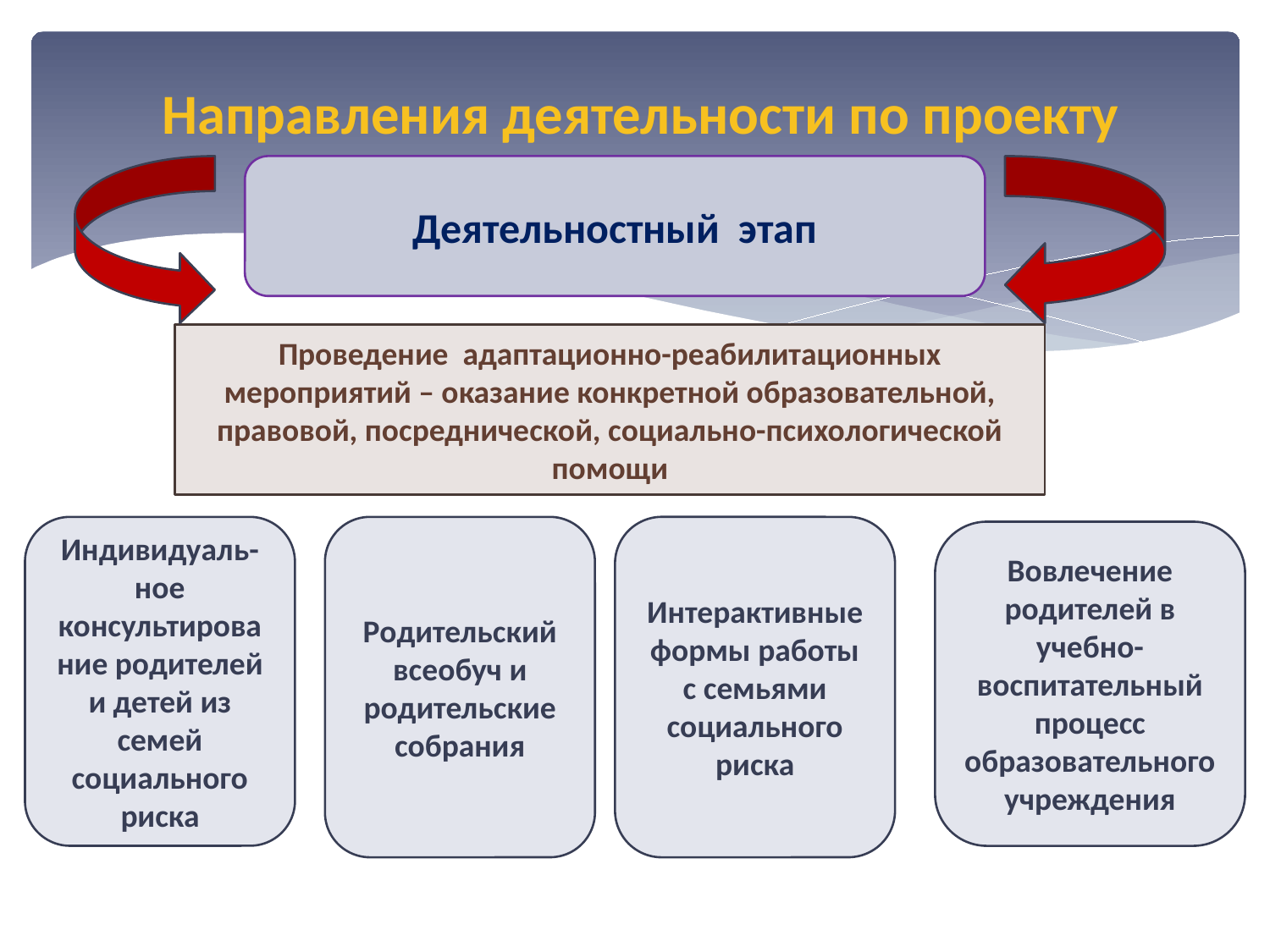

# Направления деятельности по проекту

Деятельностный  этап

Проведение  адаптационно-реабилитационных мероприятий – оказание конкретной образовательной, правовой, посреднической, социально-психологической помощи

Индивидуаль-ное консультирование родителей и детей из семей социального риска
Родительский всеобуч и родительские собрания
Интерактивные формы работы с семьями социального риска
Вовлечение родителей в учебно-воспитательный процесс образовательного учреждения